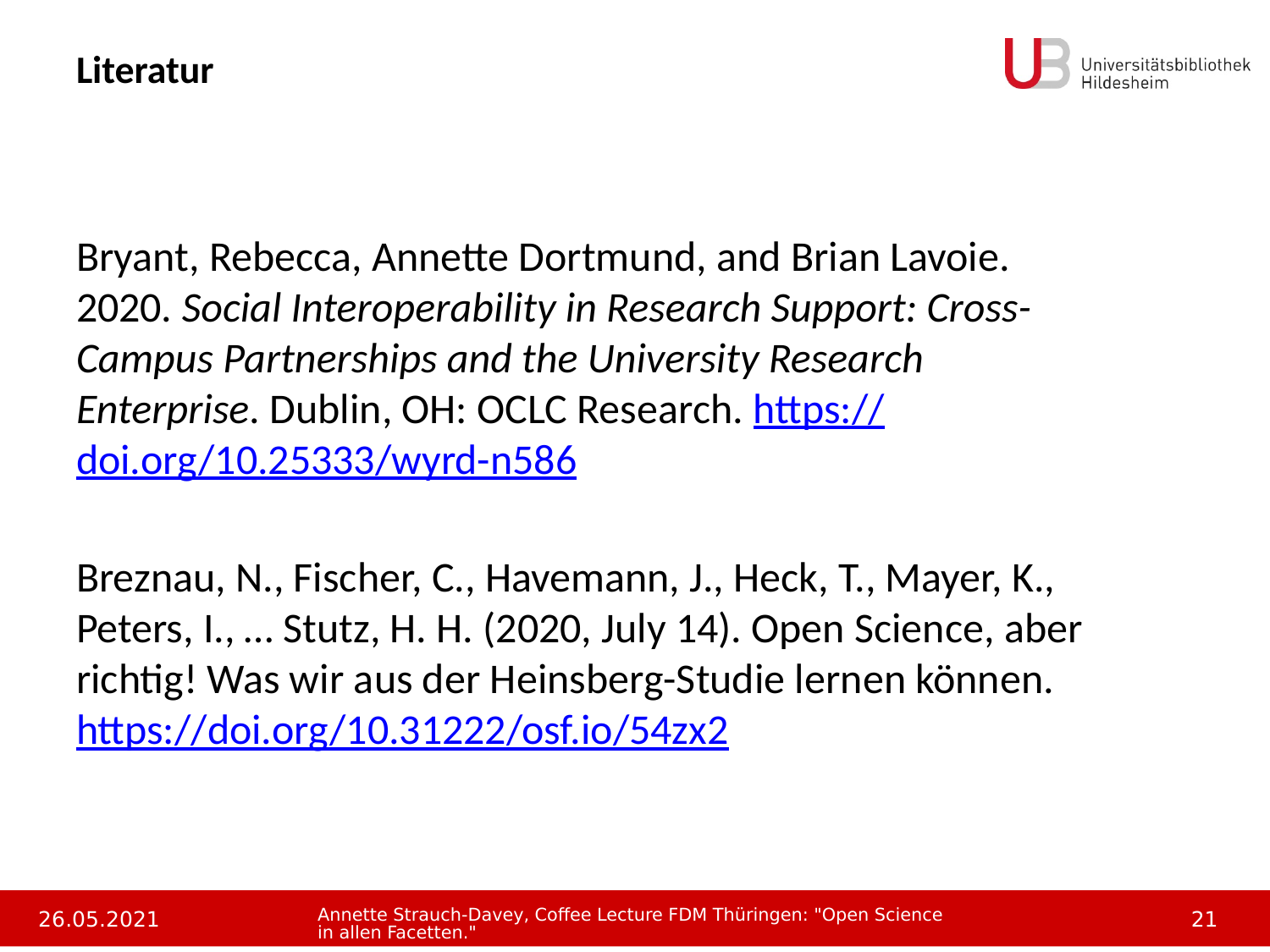

# Literatur
Bryant, Rebecca, Annette Dortmund, and Brian Lavoie. 2020. Social Interoperability in Research Support: Cross-Campus Partnerships and the University Research Enterprise. Dublin, OH: OCLC Research. https://doi.org/10.25333/wyrd-n586

Breznau, N., Fischer, C., Havemann, J., Heck, T., Mayer, K., Peters, I., … Stutz, H. H. (2020, July 14). Open Science, aber richtig! Was wir aus der Heinsberg-Studie lernen können. https://doi.org/10.31222/osf.io/54zx2

26.05.2021
Annette Strauch-Davey, Coffee Lecture FDM Thüringen: "Open Science in allen Facetten."
21